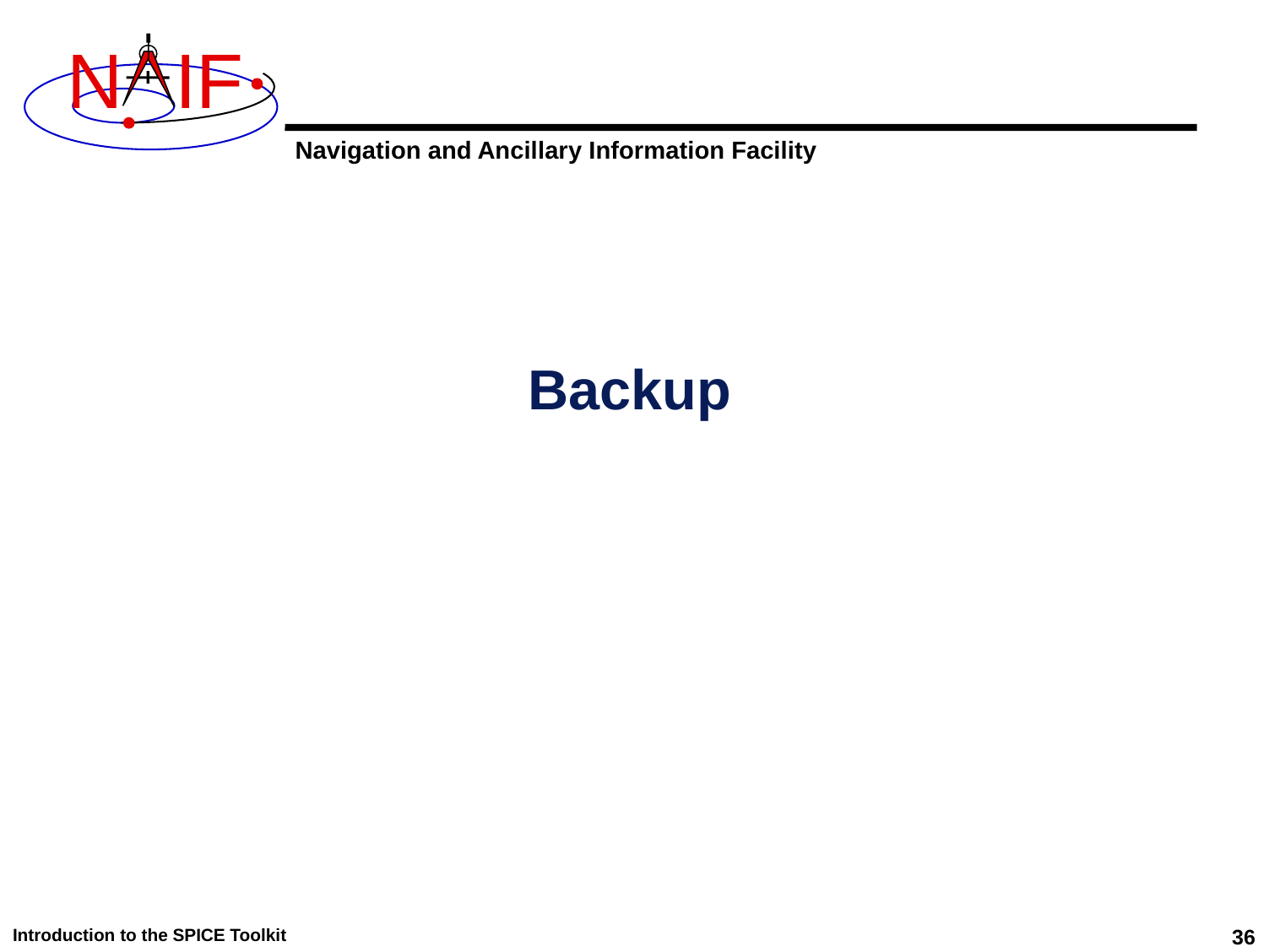

# Backup
Introduction to the SPICE Toolkit
36